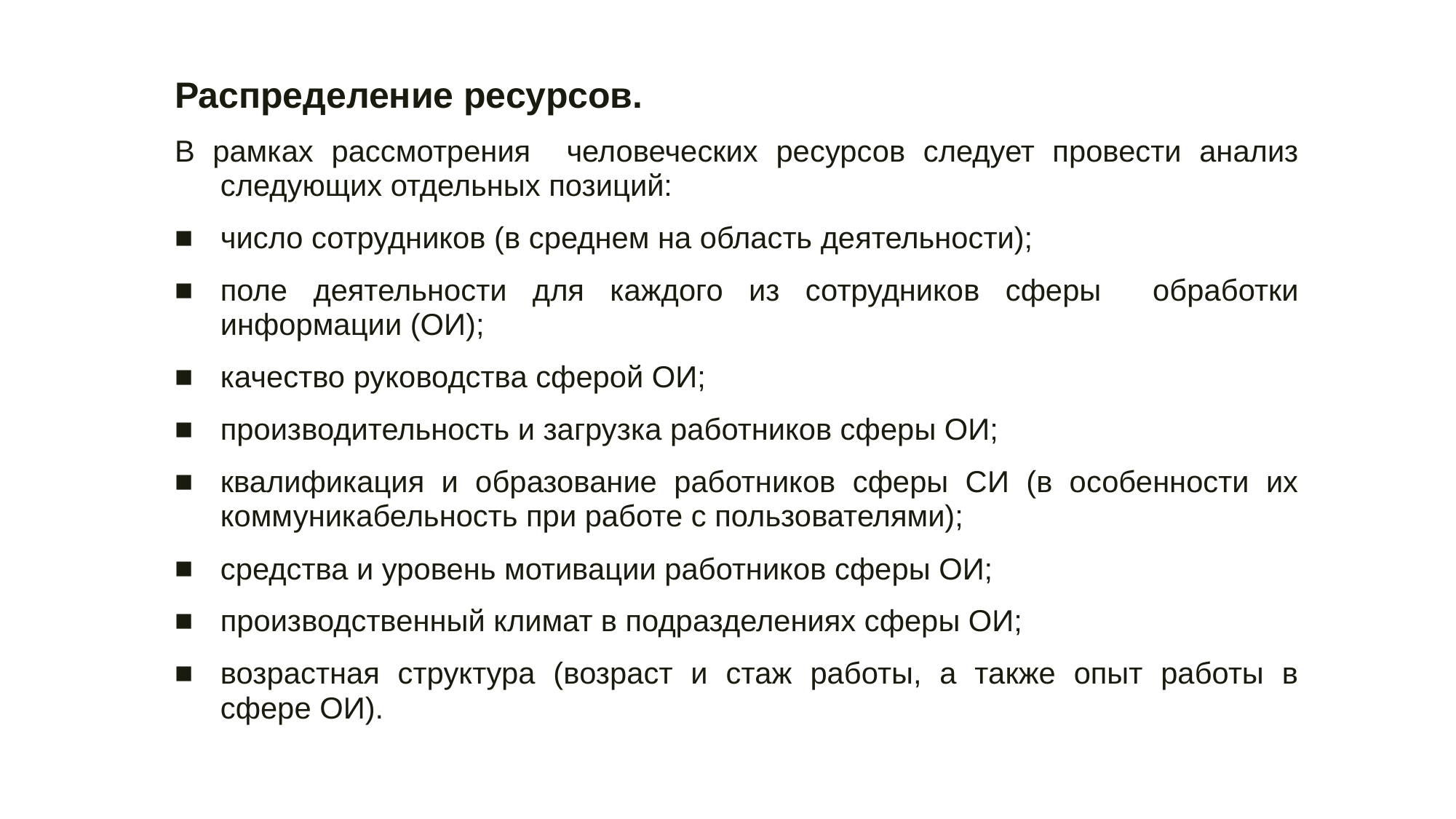

Распределение ресурсов.
В рамках рассмотрения  человеческих ресурсов следует провести анализ следующих отдельных позиций:
число сотрудников (в среднем на область деятельности);
поле деятельности для каждого из сотрудников сферы  обработки информации (ОИ);
качество руководства сферой ОИ;
производительность и загрузка работников сферы ОИ;
квалификация и образование работников сферы СИ (в особенности их коммуникабельность при работе с пользователями);
средства и уровень мотивации работников сферы ОИ;
производственный климат в подразделениях сферы ОИ;
возрастная структура (возраст и стаж работы, а также опыт работы в сфере ОИ).